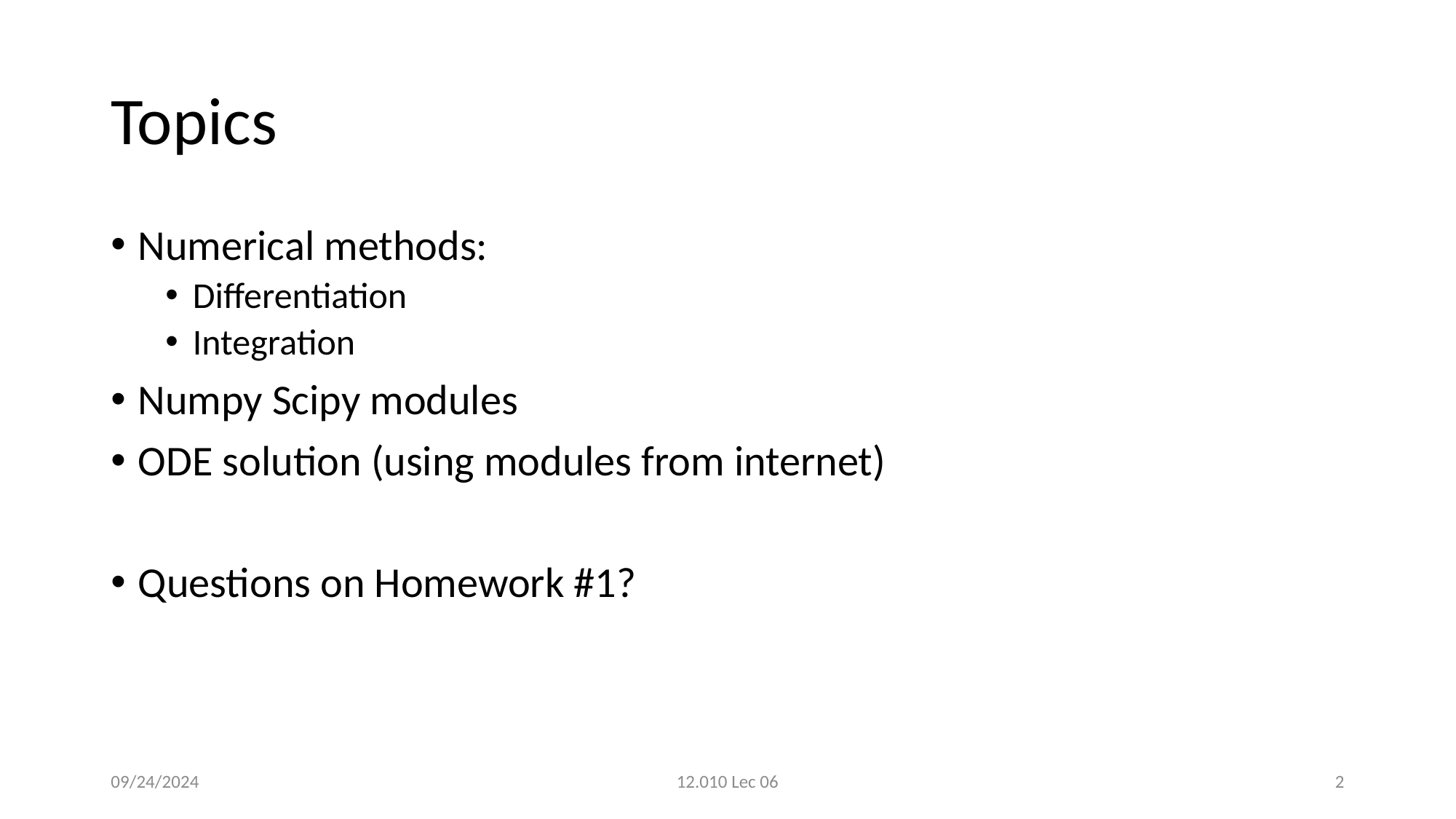

# Topics
Numerical methods:
Differentiation
Integration
Numpy Scipy modules
ODE solution (using modules from internet)

Questions on Homework #1?
09/24/2024
12.010 Lec 06
2